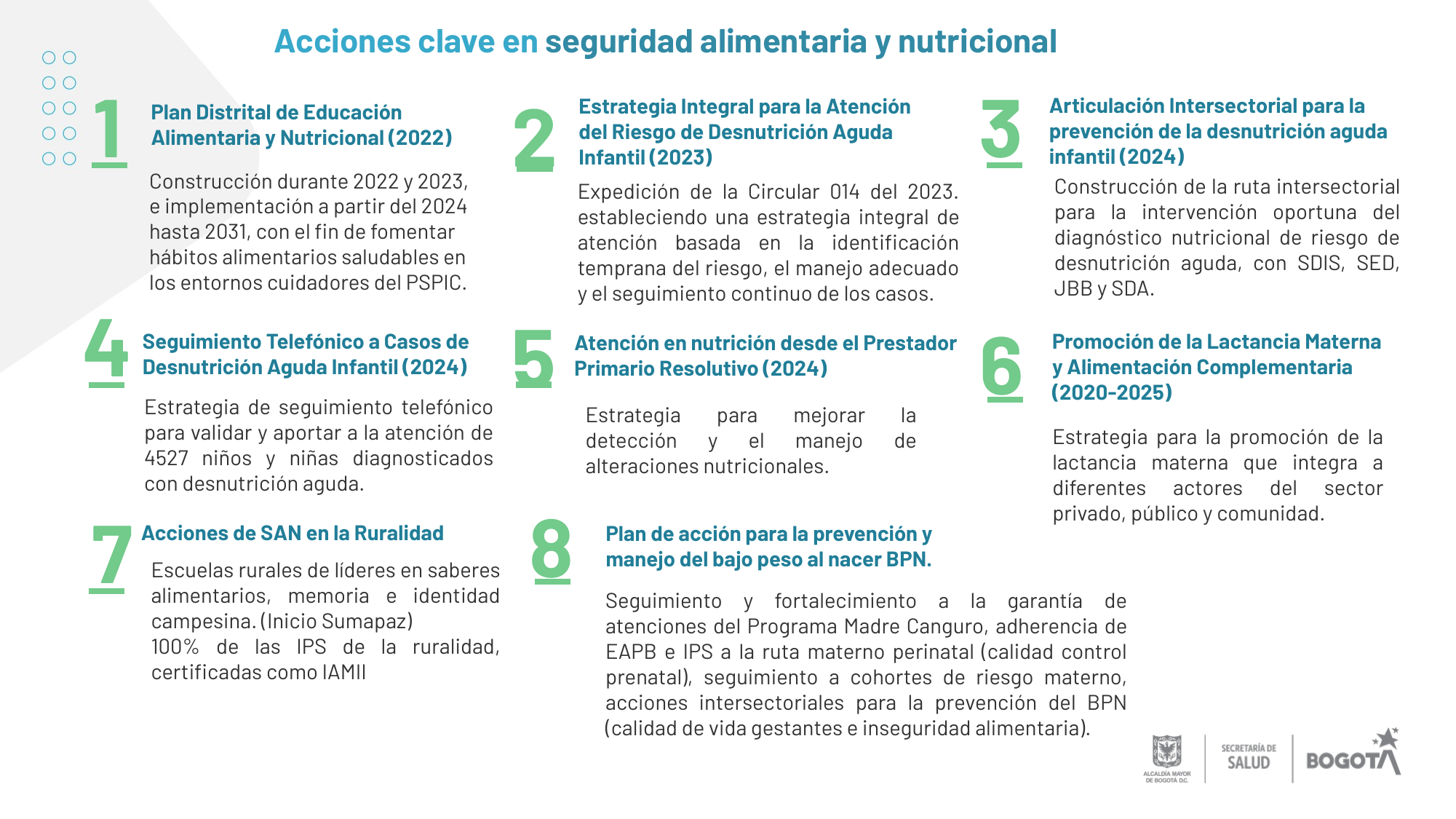

Acciones clave en seguridad alimentaria y nutricional
1
3
2
Articulación Intersectorial para la prevención de la desnutrición aguda infantil (2024)
Estrategia Integral para la Atención del Riesgo de Desnutrición Aguda Infantil (2023)
Plan Distrital de Educación Alimentaria y Nutricional (2022)
Construcción durante 2022 y 2023, e implementación a partir del 2024 hasta 2031, con el fin de fomentar hábitos alimentarios saludables en los entornos cuidadores del PSPIC.
Construcción de la ruta intersectorial para la intervención oportuna del diagnóstico nutricional de riesgo de desnutrición aguda, con SDIS, SED, JBB y SDA.
Expedición de la Circular 014 del 2023. estableciendo una estrategia integral de atención basada en la identificación temprana del riesgo, el manejo adecuado y el seguimiento continuo de los casos.
4
5
6
Seguimiento Telefónico a Casos de Desnutrición Aguda Infantil (2024)
Promoción de la Lactancia Materna y Alimentación Complementaria (2020-2025)
Atención en nutrición desde el Prestador Primario Resolutivo (2024)
Estrategia de seguimiento telefónico para validar y aportar a la atención de 4527 niños y niñas diagnosticados con desnutrición aguda.
Estrategia para mejorar la detección y el manejo de alteraciones nutricionales.
Estrategia para la promoción de la lactancia materna que integra a diferentes actores del sector privado, público y comunidad.
8
7
Acciones de SAN en la Ruralidad
Plan de acción para la prevención y manejo del bajo peso al nacer BPN.
Escuelas rurales de líderes en saberes alimentarios, memoria e identidad campesina. (Inicio Sumapaz)
100% de las IPS de la ruralidad, certificadas como IAMII
Seguimiento y fortalecimiento a la garantía de atenciones del Programa Madre Canguro, adherencia de EAPB e IPS a la ruta materno perinatal (calidad control prenatal), seguimiento a cohortes de riesgo materno, acciones intersectoriales para la prevención del BPN (calidad de vida gestantes e inseguridad alimentaria).